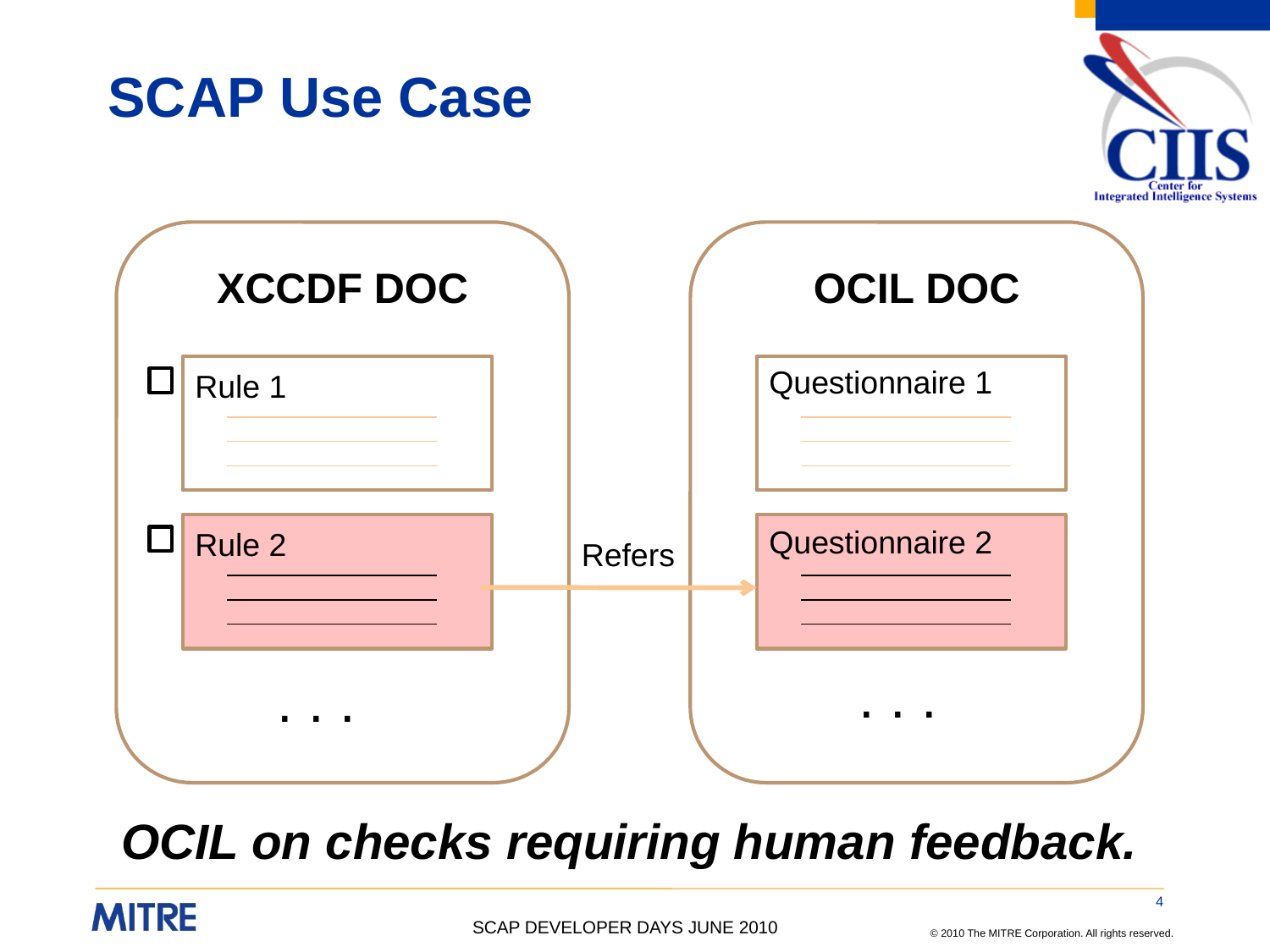

# SCAP Use Case
XCCDF DOC

Rule 1

Rule 2

. . .
OCIL DOC

Questionnaire 1

Questionnaire 2

. . .
Refers
OCIL on checks requiring human feedback.
4